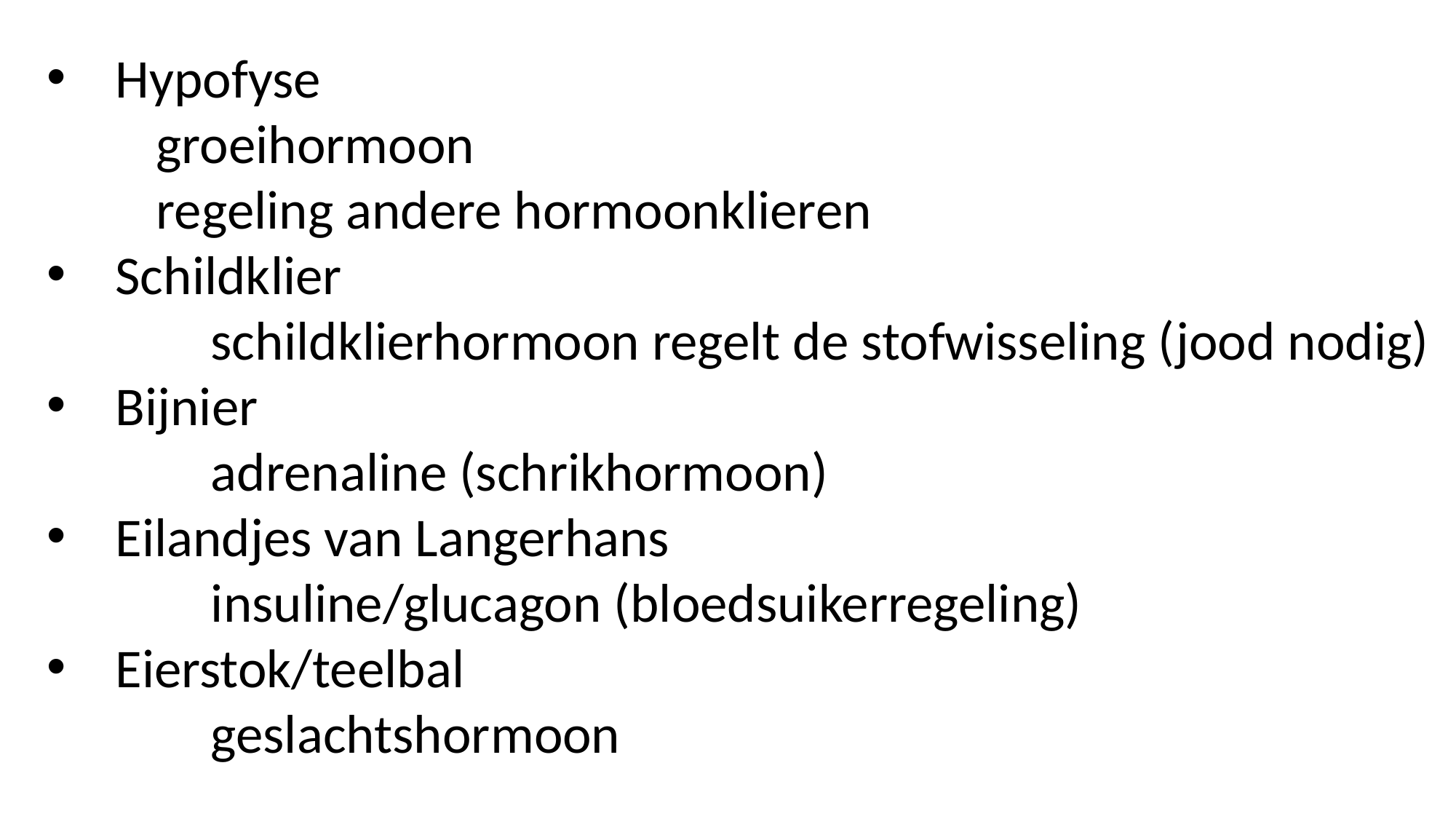

Hypofyse
groeihormoon
regeling andere hormoonklieren
Schildklier
	schildklierhormoon regelt de stofwisseling (jood nodig)
Bijnier
	adrenaline (schrikhormoon)
Eilandjes van Langerhans
	insuline/glucagon (bloedsuikerregeling)
Eierstok/teelbal
	geslachtshormoon